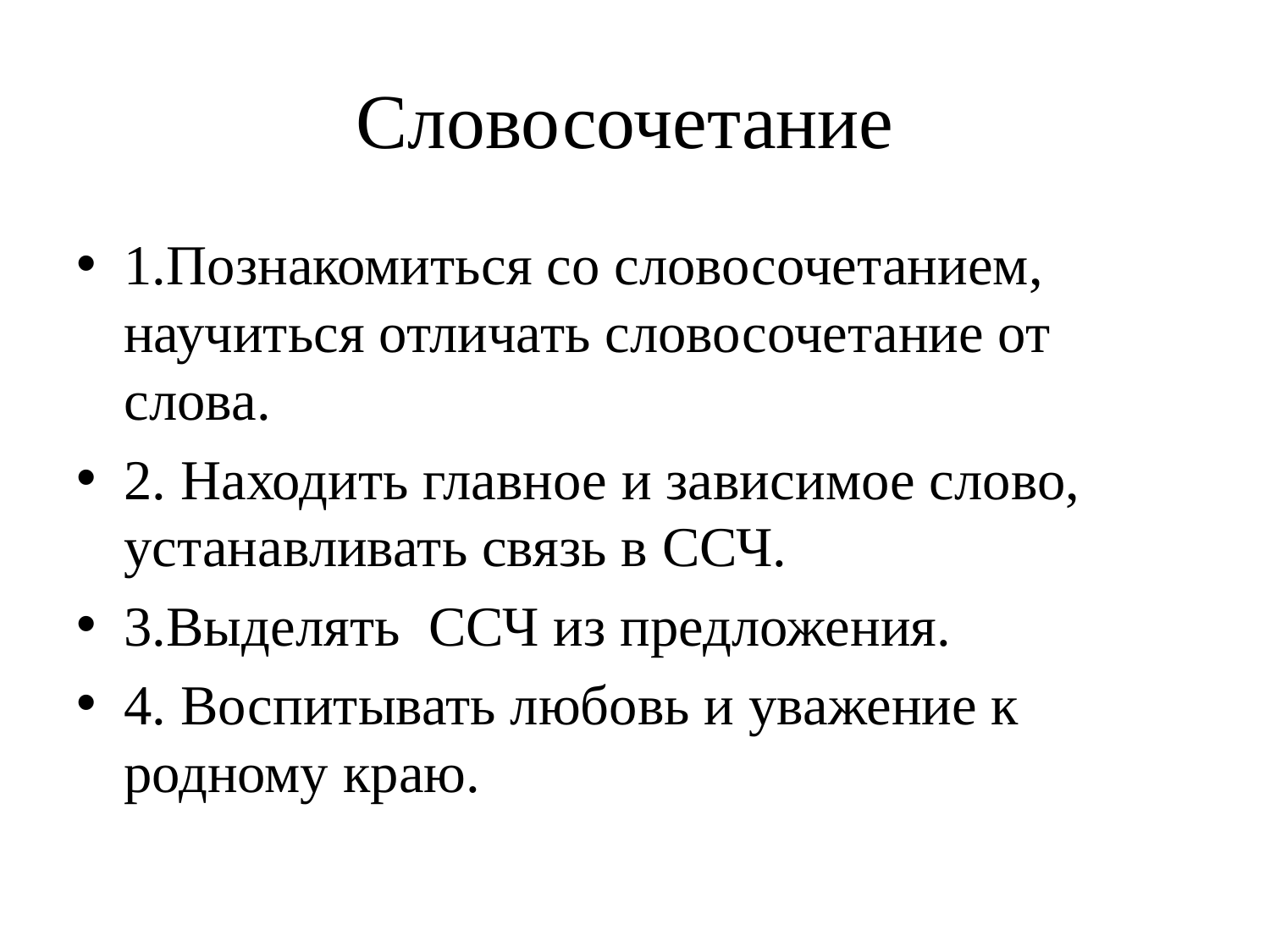

# Словосочетание
1.Познакомиться со словосочетанием, научиться отличать словосочетание от слова.
2. Находить главное и зависимое слово, устанавливать связь в ССЧ.
3.Выделять  ССЧ из предложения.
4. Воспитывать любовь и уважение к родному краю.